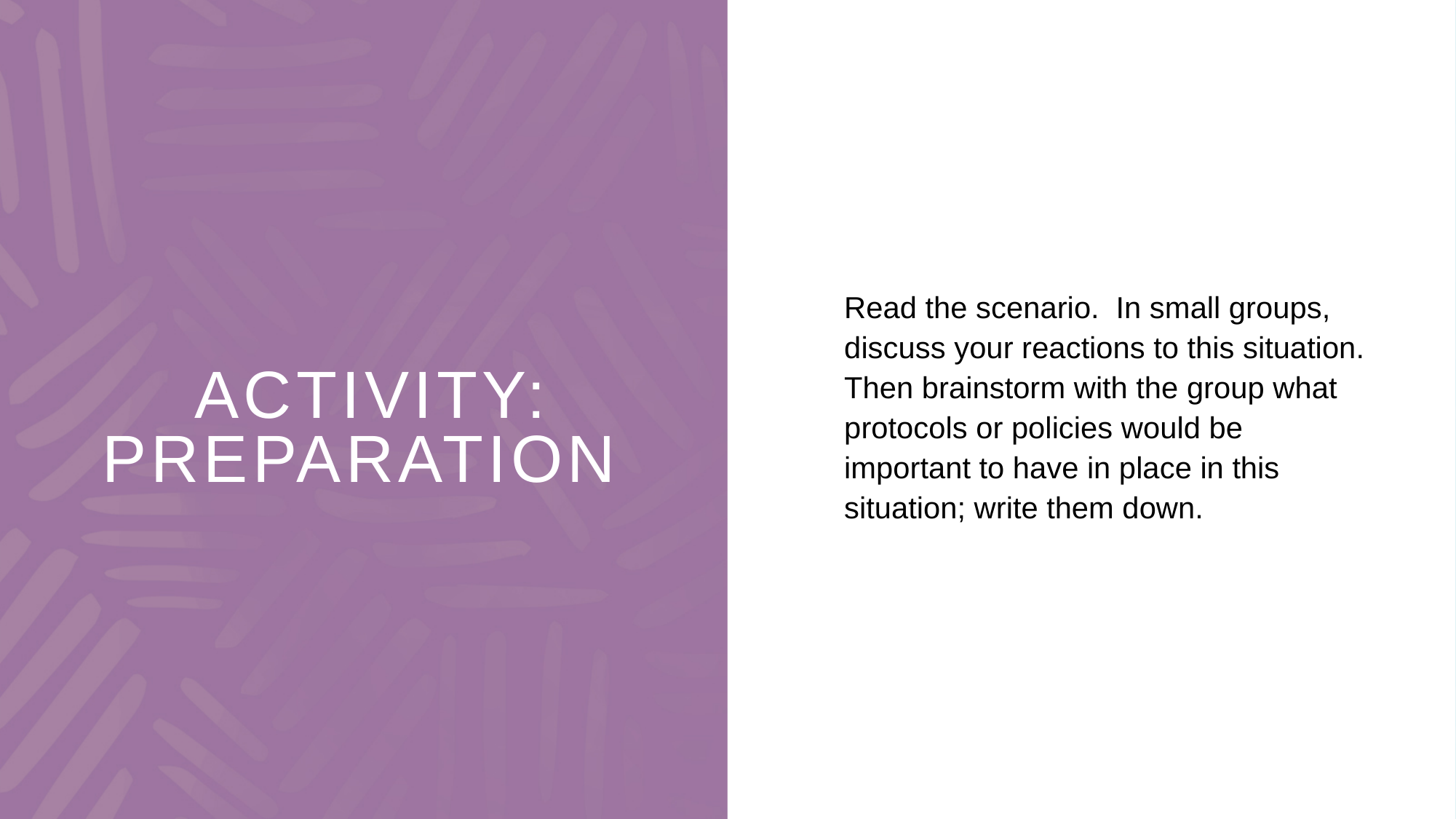

Read the scenario.  In small groups, discuss your reactions to this situation. Then brainstorm with the group what protocols or policies would be important to have in place in this situation; write them down.
# Activity: Preparation